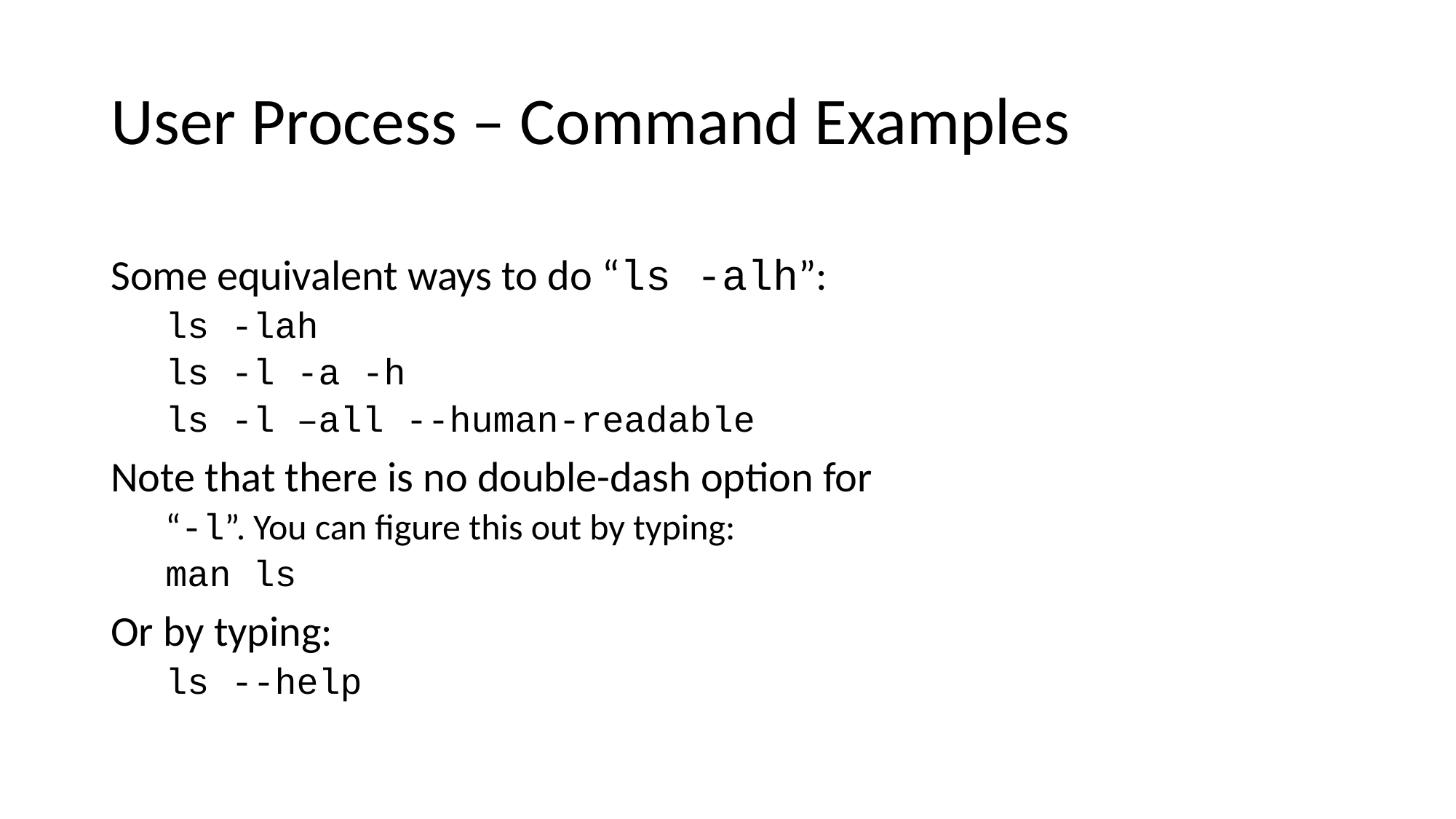

# User Process – Command Examples
Some equivalent ways to do “ls -alh”:
ls -lah
ls -l -a -h
ls -l –all --human-readable
Note that there is no double-dash option for
“-l”. You can figure this out by typing:
man ls
Or by typing:
ls --help